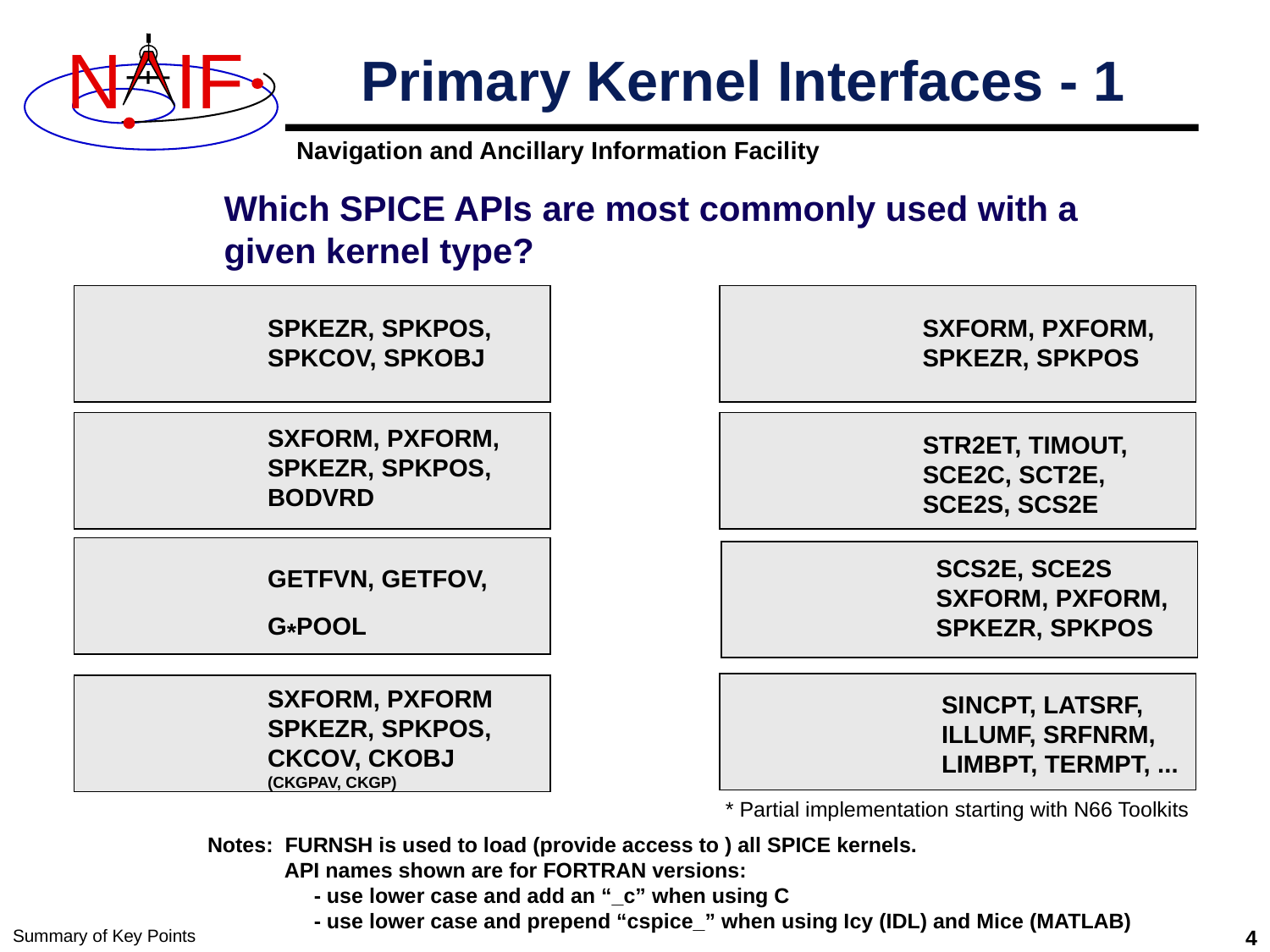

# Primary Kernel Interfaces - 1
Which SPICE APIs are most commonly used with a given kernel type?

SPKEZR, SPKPOS,
SPKCOV, SPKOBJ
SXFORM, PXFORM,
SPKEZR, SPKPOS

SPK

FK

SXFORM, PXFORM,
SPKEZR, SPKPOS,
BODVRD
STR2ET, TIMOUT, SCE2C, SCT2E, SCE2S, SCS2E

PCK

LSK

SCS2E, SCE2S
SXFORM, PXFORM,
SPKEZR, SPKPOS
GETFVN, GETFOV,
G*POOL

IK

SCLK

SXFORM, PXFORM
SPKEZR, SPKPOS,
CKCOV, CKOBJ
(CKGPAV, CKGP)
SINCPT, LATSRF, ILLUMF, SRFNRM, LIMBPT, TERMPT, ...

CK

DSK*
* Partial implementation starting with N66 Toolkits
Notes:  FURNSH is used to load (provide access to ) all SPICE kernels.
             API names shown are for FORTRAN versions:
                  - use lower case and add an “_c” when using C
                  - use lower case and prepend “cspice_” when using Icy (IDL) and Mice (MATLAB)
Summary of Key Points
4